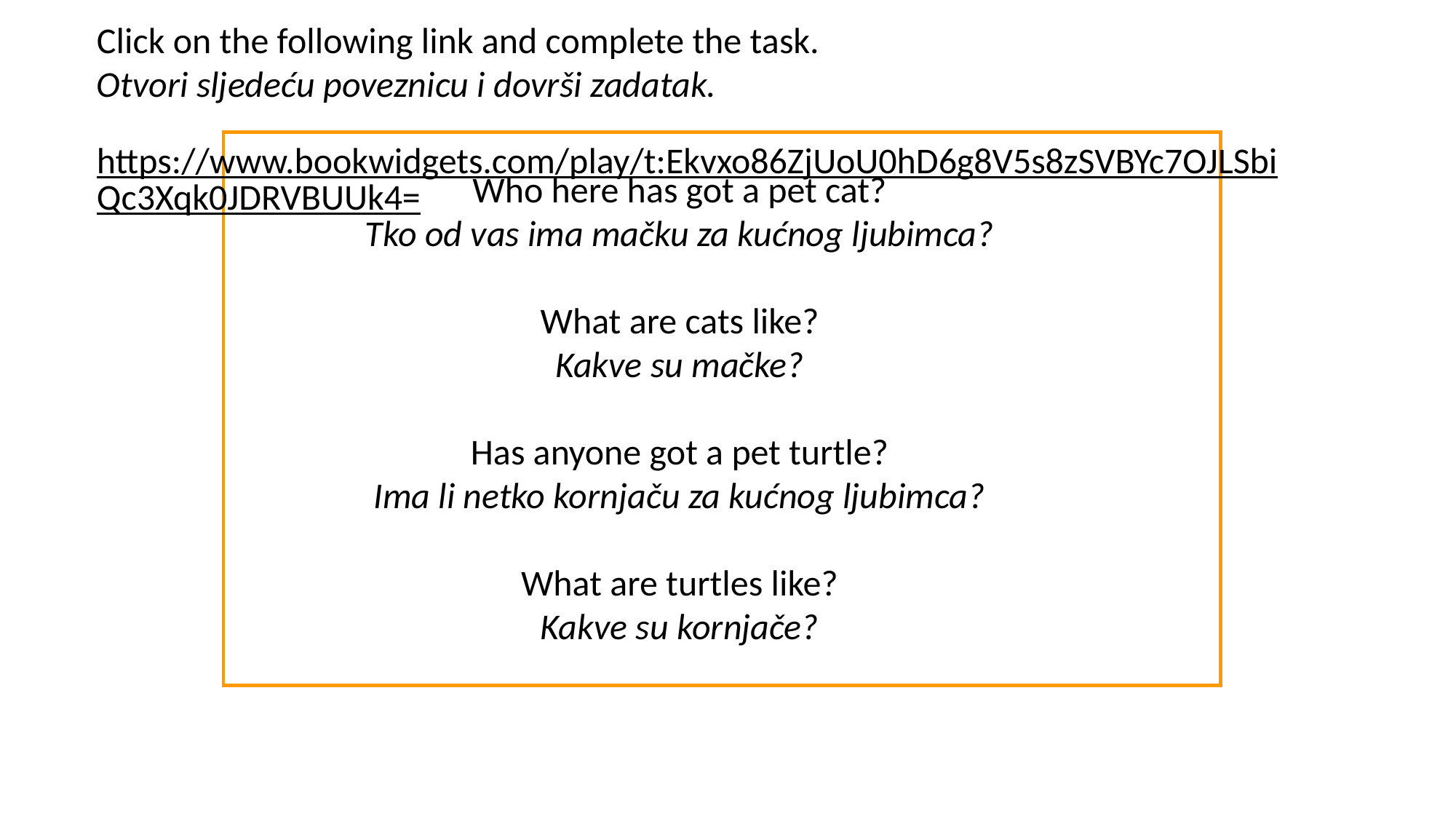

Click on the following link and complete the task.
Otvori sljedeću poveznicu i dovrši zadatak.

https://www.bookwidgets.com/play/t:Ekvxo86ZjUoU0hD6g8V5s8zSVBYc7OJLSbiQc3Xqk0JDRVBUUk4=

Who here has got a pet cat?
Tko od vas ima mačku za kućnog ljubimca?

What are cats like?
Kakve su mačke?

Has anyone got a pet turtle?
Ima li netko kornjaču za kućnog ljubimca?

What are turtles like?
Kakve su kornjače?